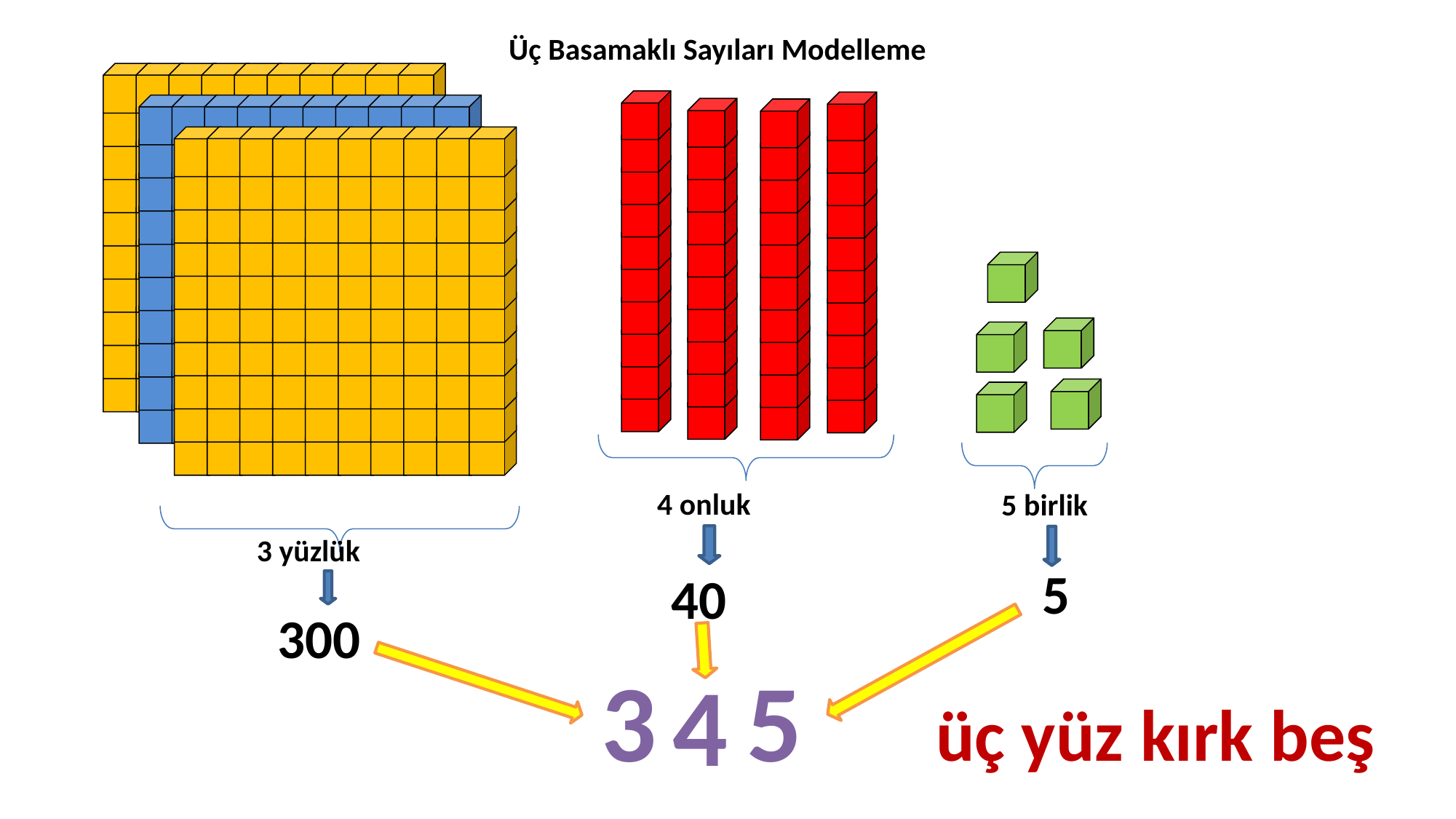

Üç Basamaklı Sayıları Modelleme

4 onluk
5 birlik
3 yüzlük

 5
40

300

 5
 3

 4

üç yüz kırk beş